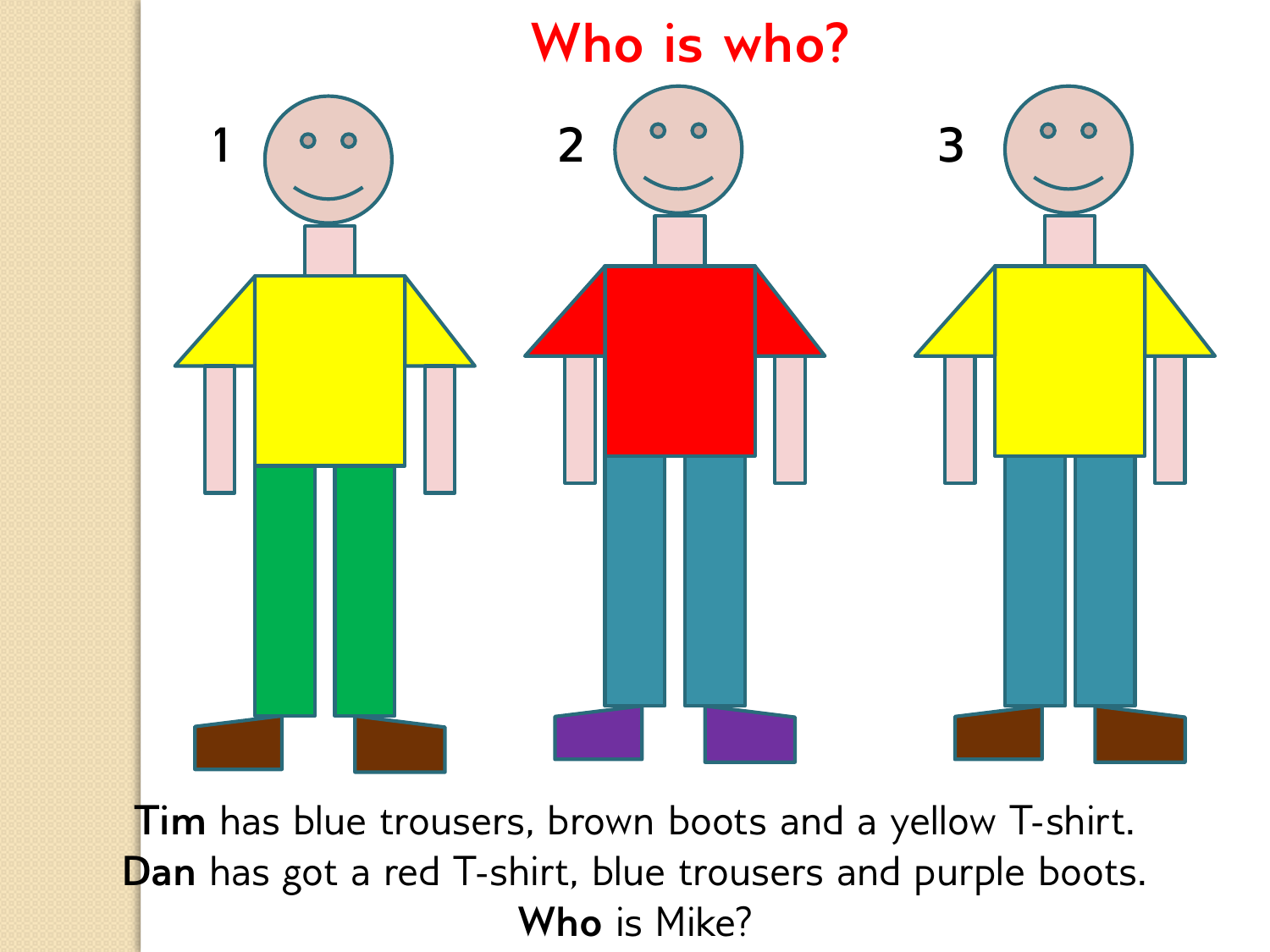

Who is who?

1
2
3

Tim has blue trousers, brown boots and a yellow T-shirt.
Dan has got a red T-shirt, blue trousers and purple boots.
Who is Mike?